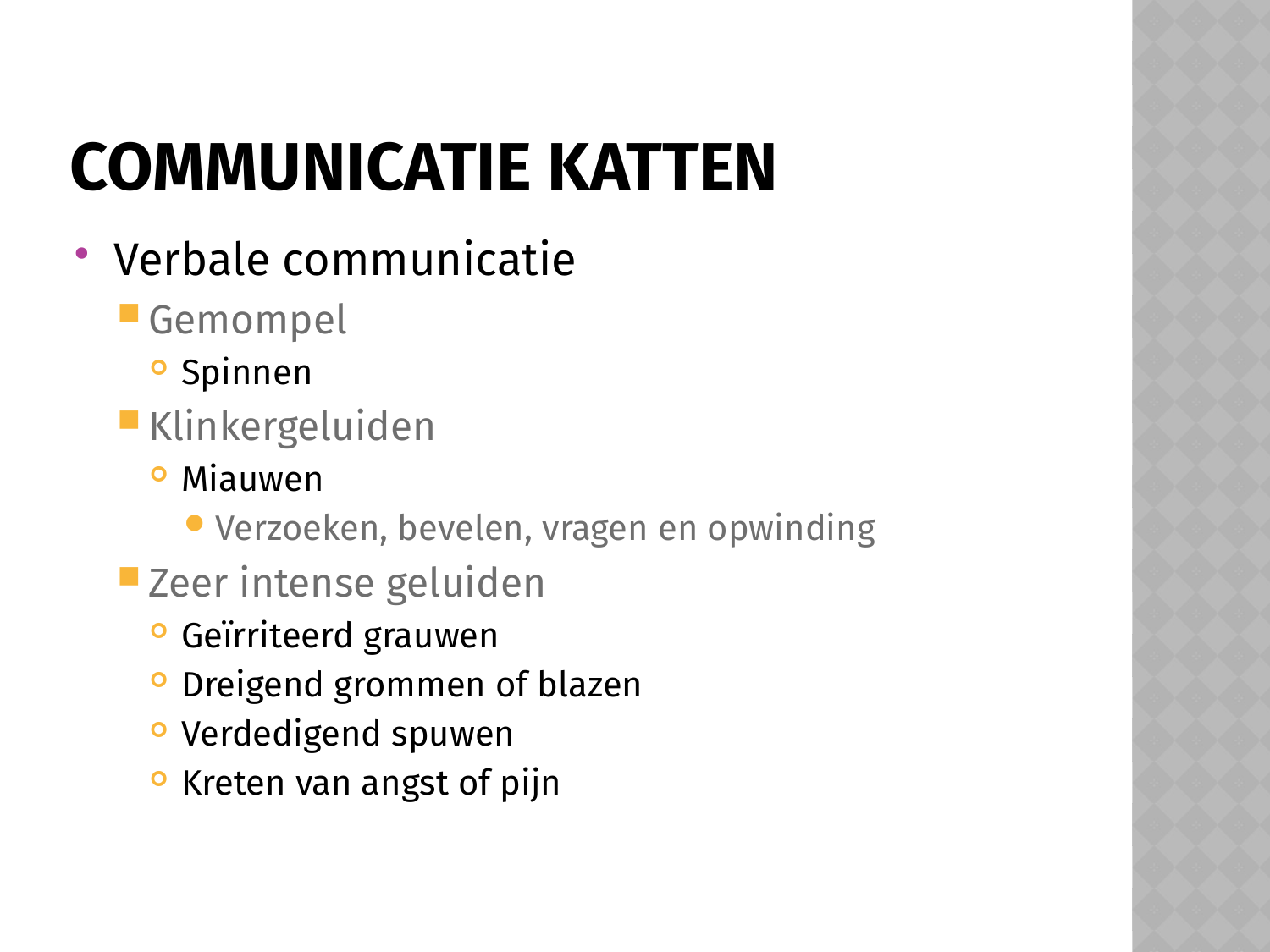

# Communicatie katten
Verbale communicatie
Gemompel
Spinnen
Klinkergeluiden
Miauwen
Verzoeken, bevelen, vragen en opwinding
Zeer intense geluiden
Geïrriteerd grauwen
Dreigend grommen of blazen
Verdedigend spuwen
Kreten van angst of pijn